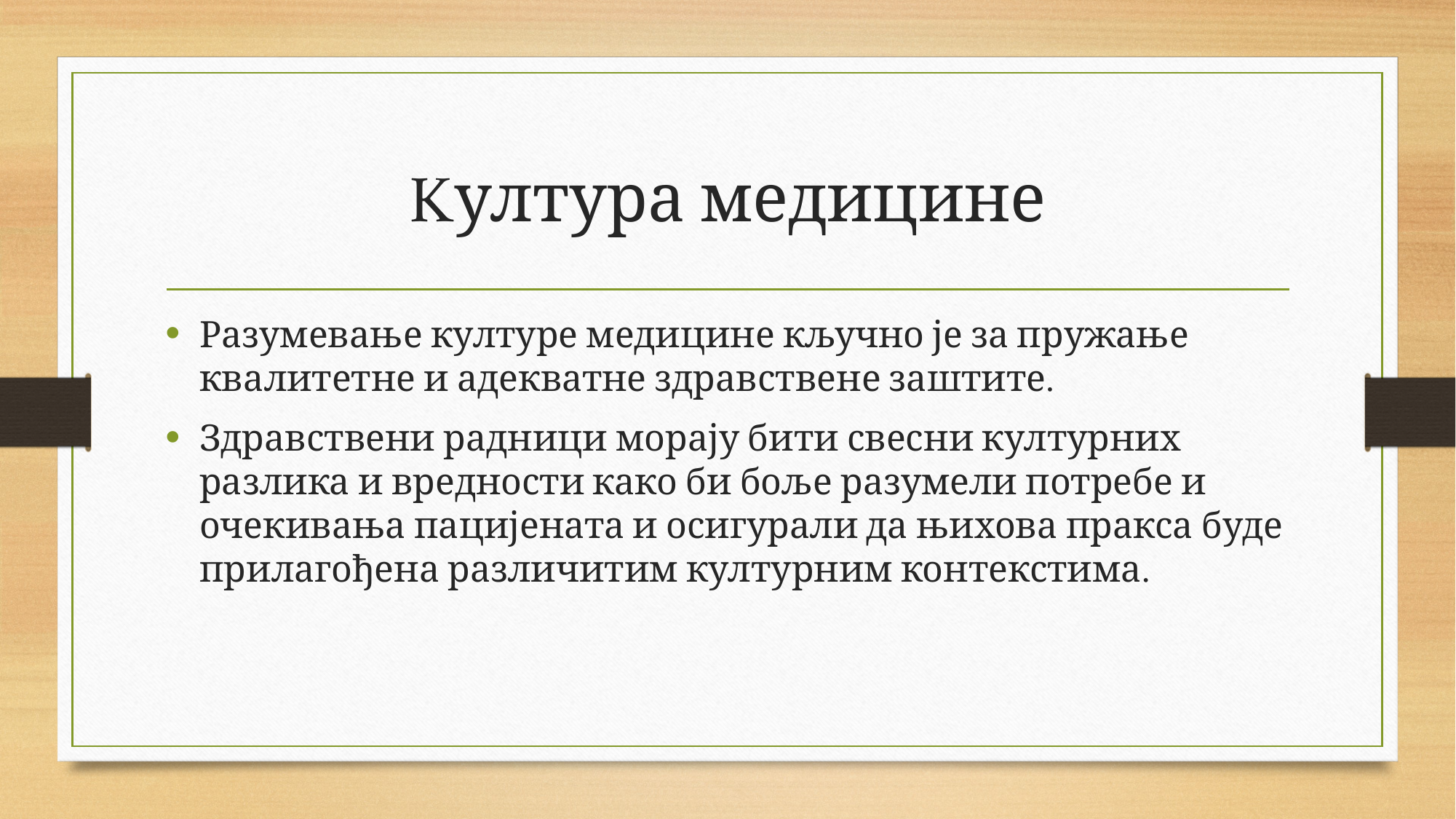

# Kултура медицине
Разумевање културе медицине кључно је за пружање квалитетне и адекватне здравствене заштите.
Здравствени радници морају бити свесни културних разлика и вредности како би боље разумели потребе и очекивања пацијената и осигурали да њихова пракса буде прилагођена различитим културним контекстима.